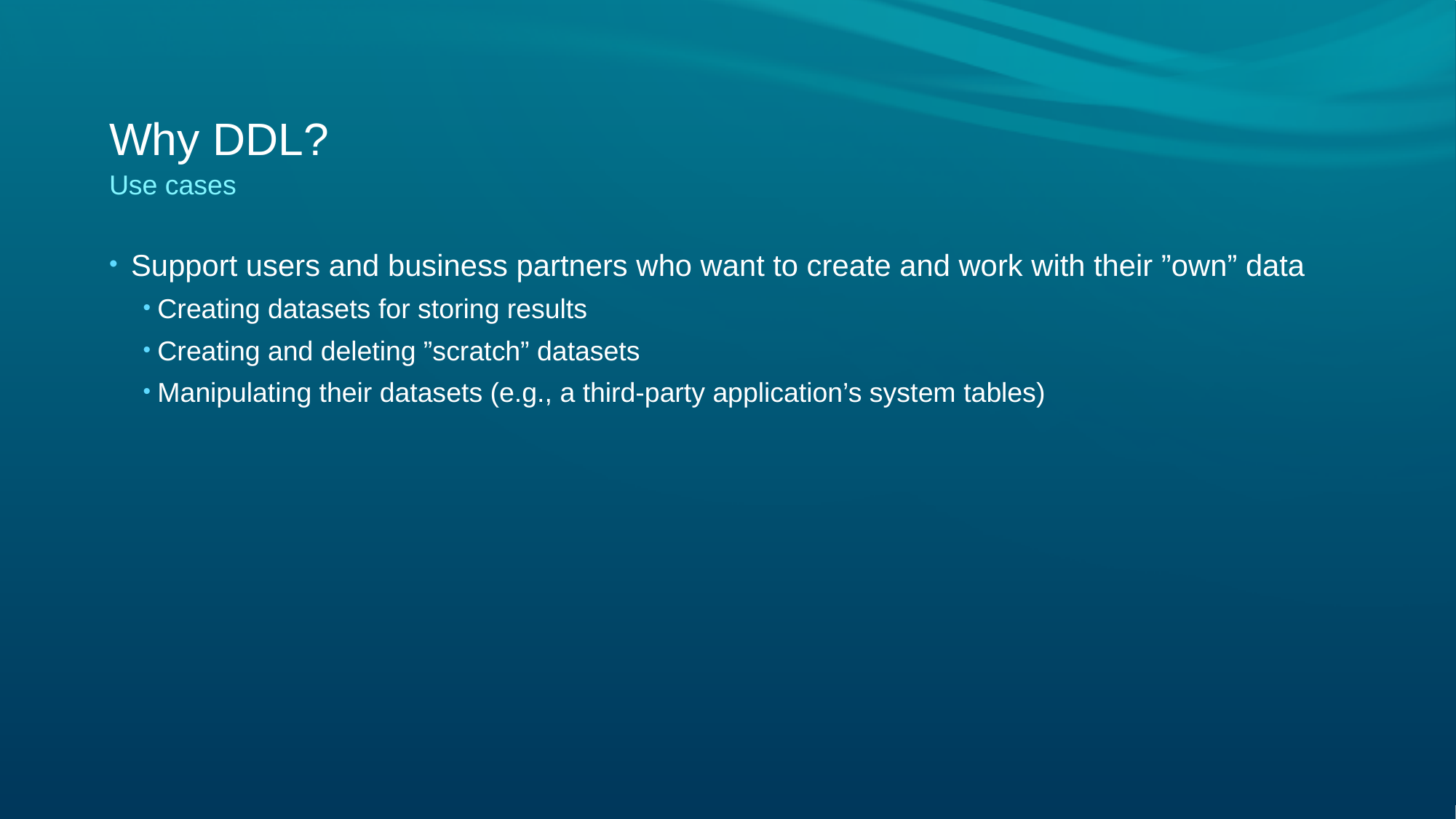

# Why DDL?
Use cases
 Support users and business partners who want to create and work with their ”own” data​
Creating datasets for storing results​
Creating and deleting ”scratch” datasets​
Manipulating their datasets (e.g., a third-party application’s system tables)